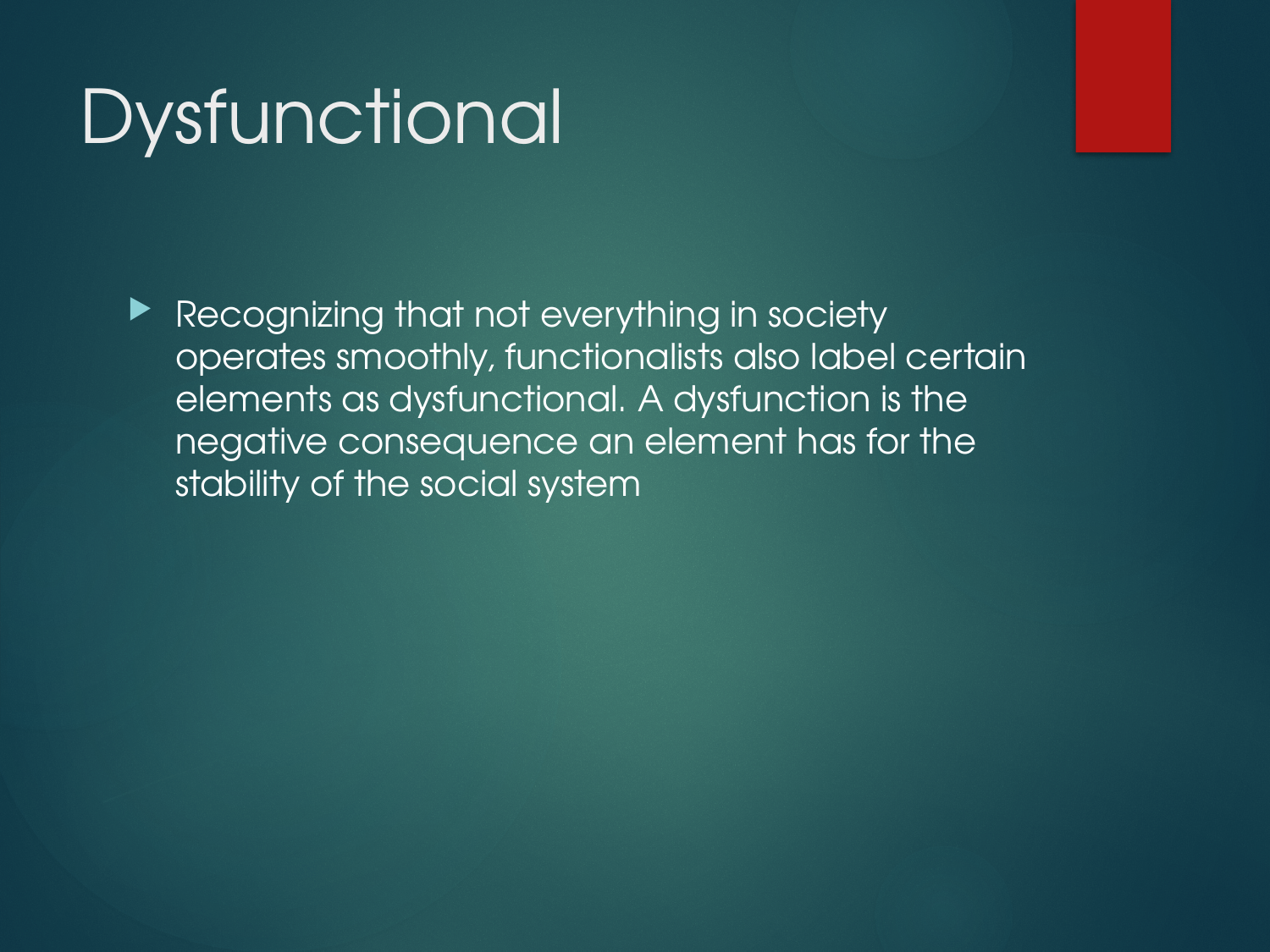

# Dysfunctional
Recognizing that not everything in society operates smoothly, functionalists also label certain elements as dysfunctional. A dysfunction is the negative consequence an element has for the stability of the social system